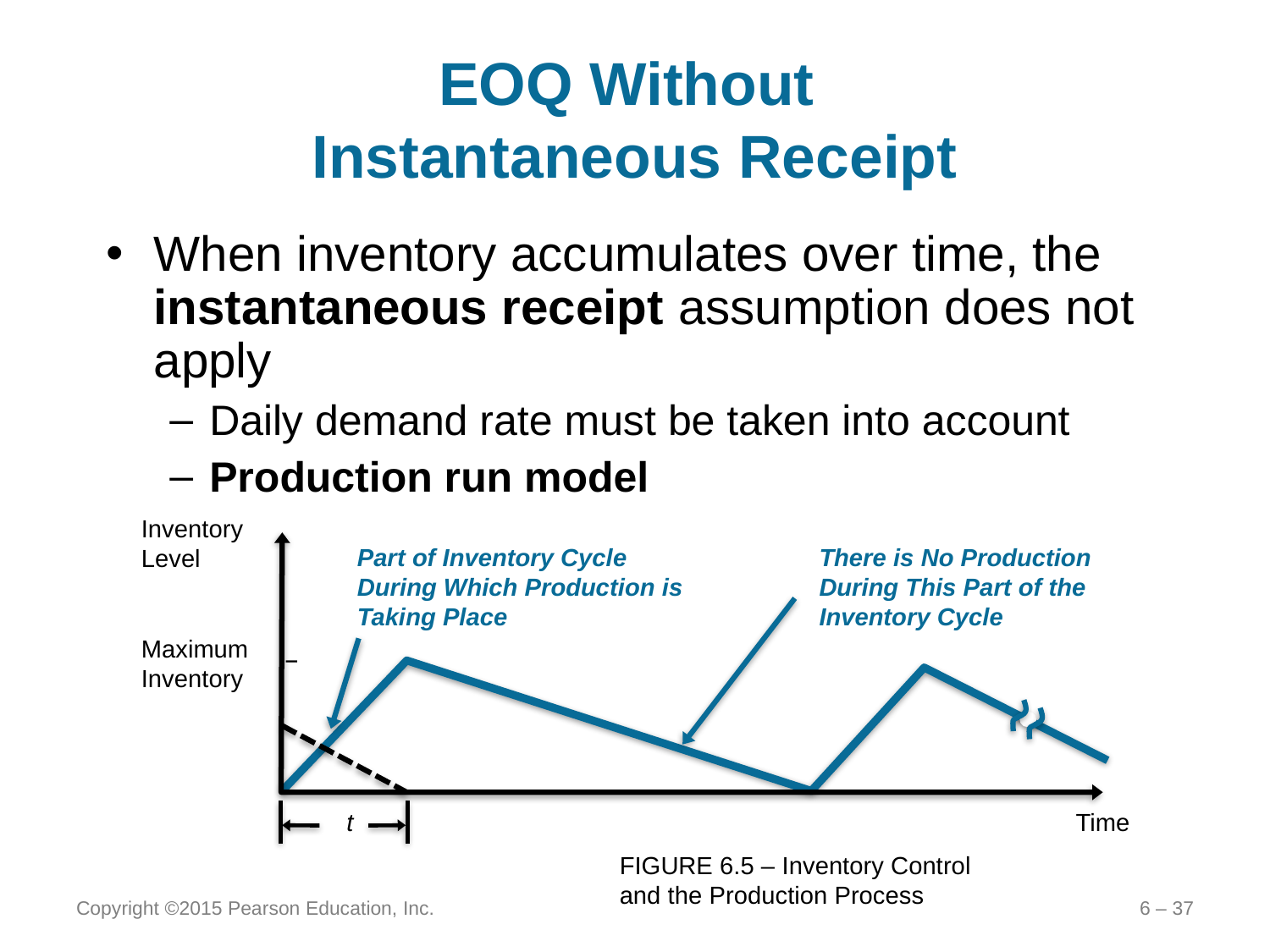

# EOQ Without Instantaneous Receipt
When inventory accumulates over time, the instantaneous receipt assumption does not apply
Daily demand rate must be taken into account
Production run model

Inventory Level

Time
Part of Inventory Cycle During Which Production is Taking Place
There is No Production During This Part of the Inventory Cycle
Maximum Inventory
–

t
FIGURE 6.5 – Inventory Control and the Production Process
Copyright ©2015 Pearson Education, Inc.
6 – 37